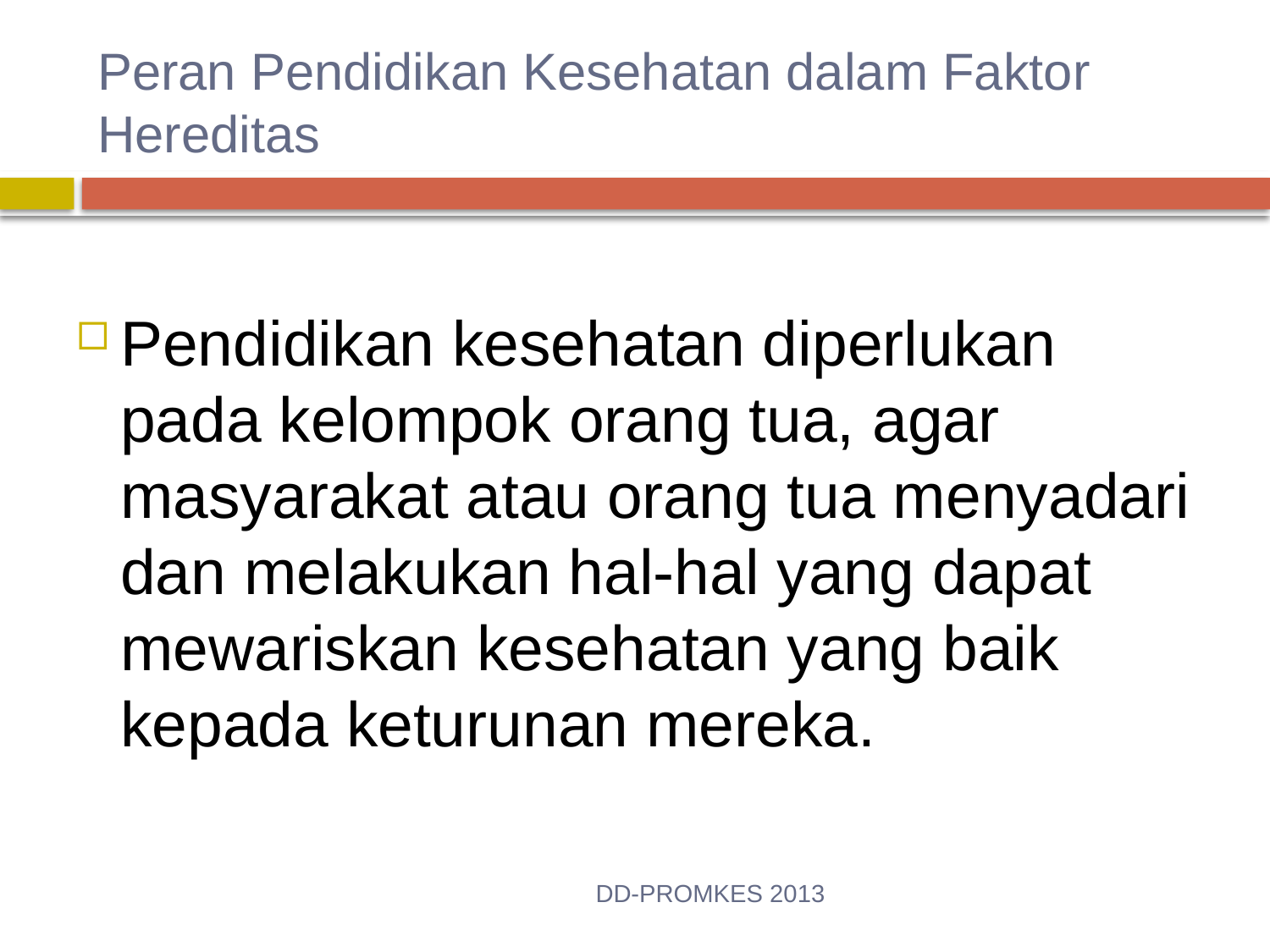

# Peran Pendidikan Kesehatan dalam Faktor Hereditas
Pendidikan kesehatan diperlukan pada kelompok orang tua, agar masyarakat atau orang tua menyadari dan melakukan hal-hal yang dapat mewariskan kesehatan yang baik kepada keturunan mereka.
DD-PROMKES 2013